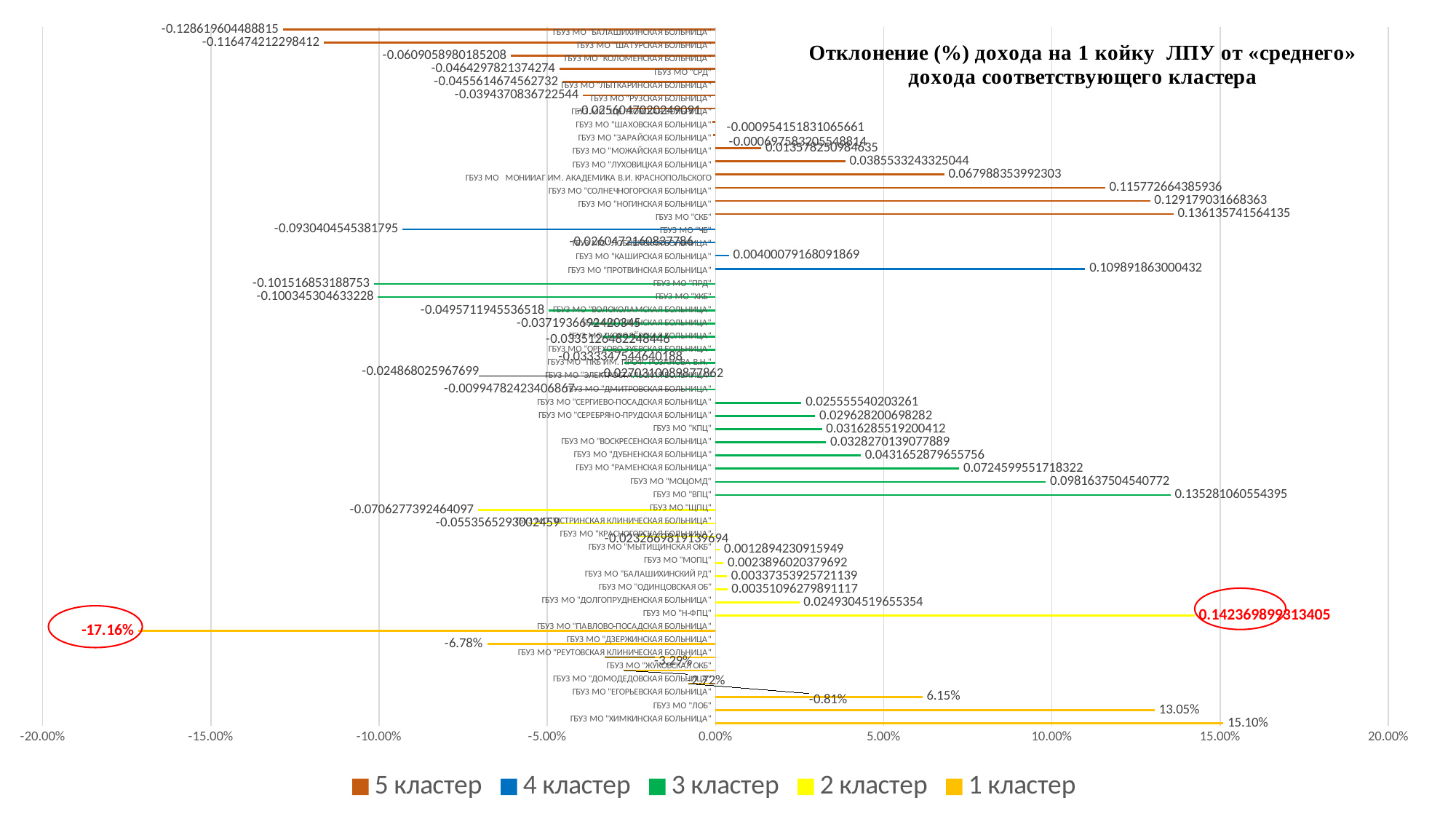

### Chart

| Category | 1 кластер | 2 кластер | 3 кластер | 4 кластер | 5 кластер |
|---|---|---|---|---|---|
| ГБУЗ МО "ХИМКИНСКАЯ БОЛЬНИЦА" | 0.15095937186140376 | None | None | None | None |
| ГБУЗ МО "ЛОБ" | 0.130546974782693 | None | None | None | None |
| ГБУЗ МО "ЕГОРЬЕВСКАЯ БОЛЬНИЦА" | 0.061499513936900396 | None | None | None | None |
| ГБУЗ МО "ДОМОДЕДОВСКАЯ БОЛЬНИЦА" | -0.00808143477043172 | None | None | None | None |
| ГБУЗ МО "ЖУКОВСКАЯ ОКБ" | -0.027238348844337255 | None | None | None | None |
| ГБУЗ МО "РЕУТОВСКАЯ КЛИНИЧЕСКАЯ БОЛЬНИЦА" | -0.032919413924788296 | None | None | None | None |
| ГБУЗ МО "ДЗЕРЖИНСКАЯ БОЛЬНИЦА" | -0.06779834568276158 | None | None | None | None |
| ГБУЗ МО "ПАВЛОВО-ПОСАДСКАЯ БОЛЬНИЦА" | -0.17159815970990475 | None | None | None | None |
| ГБУЗ МО "Н-ФПЦ" | None | 0.1423698993134046 | None | None | None |
| ГБУЗ МО "ДОЛГОПРУДНЕНСКАЯ БОЛЬНИЦА" | None | 0.02493045196553535 | None | None | None |
| ГБУЗ МО "ОДИНЦОВСКАЯ ОБ" | None | 0.00351096279891117 | None | None | None |
| ГБУЗ МО "БАЛАШИХИНСКИЙ РД" | None | 0.0033735392572113885 | None | None | None |
| ГБУЗ МО "МОПЦ" | None | 0.0023896020379691988 | None | None | None |
| ГБУЗ МО "МЫТИЩИНСКАЯ ОКБ" | None | 0.0012894230915948956 | None | None | None |
| ГБУЗ МО "КРАСНОГОРСКАЯ БОЛЬНИЦА" | None | -0.02326698191396943 | None | None | None |
| ГБУЗ МО "ИСТРИНСКАЯ КЛИНИЧЕСКАЯ БОЛЬНИЦА" | None | -0.05535652930024594 | None | None | None |
| ГБУЗ МО "ЩПЦ" | None | -0.07062773924640973 | None | None | None |
| ГБУЗ МО "ВПЦ" | None | None | 0.13528106055439476 | None | None |
| ГБУЗ МО "МОЦОМД" | None | None | 0.09816375045407716 | None | None |
| ГБУЗ МО "РАМЕНСКАЯ БОЛЬНИЦА" | None | None | 0.07245995517183224 | None | None |
| ГБУЗ МО "ДУБНЕНСКАЯ БОЛЬНИЦА" | None | None | 0.04316528796557563 | None | None |
| ГБУЗ МО "ВОСКРЕСЕНСКАЯ БОЛЬНИЦА" | None | None | 0.03282701390778891 | None | None |
| ГБУЗ МО "КПЦ" | None | None | 0.031628551920041215 | None | None |
| ГБУЗ МО "СЕРЕБРЯНО-ПРУДСКАЯ БОЛЬНИЦА" | None | None | 0.029628200698281974 | None | None |
| ГБУЗ МО "СЕРГИЕВО-ПОСАДСКАЯ БОЛЬНИЦА" | None | None | 0.025555540203261 | None | None |
| ГБУЗ МО "ДМИТРОВСКАЯ БОЛЬНИЦА" | None | None | -0.009947824234068665 | None | None |
| ГБУЗ МО "ЭЛЕКТРОСТАЛЬСКАЯ БОЛЬНИЦА" | None | None | -0.024868025967698982 | None | None |
| ГБУЗ МО "ПКБ ИМ. ПРОФ. РОЗАНОВА В.Н." | None | None | -0.027031008987786244 | None | None |
| ГБУЗ МО "ОРЕХОВО-ЗУЕВСКАЯ БОЛЬНИЦА" | None | None | -0.03333475446401881 | None | None |
| ГБУЗ МО "КОРОЛЁВСКАЯ БОЛЬНИЦА" | None | None | -0.03351264822484458 | None | None |
| ГБУЗ МО "КЛИНСКАЯ БОЛЬНИЦА" | None | None | -0.037193669242034516 | None | None |
| ГБУЗ МО "ВОЛОКОЛАМСКАЯ БОЛЬНИЦА" | None | None | -0.04957119455365184 | None | None |
| ГБУЗ МО "ХКБ" | None | None | -0.10034530463322798 | None | None |
| ГБУЗ МО "ПРД" | None | None | -0.10151685318875318 | None | None |
| ГБУЗ МО "ПРОТВИНСКАЯ БОЛЬНИЦА" | None | None | None | 0.10989186300043173 | None |
| ГБУЗ МО "КАШИРСКАЯ БОЛЬНИЦА" | None | None | None | 0.00400079168091869 | None |
| ГБУЗ МО "ЛОБНЕНСКАЯ БОЛЬНИЦА" | None | None | None | -0.02604721608377855 | None |
| ГБУЗ МО "ЧБ" | None | None | None | -0.09304045453817951 | None |
| ГБУЗ МО "СКБ" | None | None | None | None | 0.13613574156413488 |
| ГБУЗ МО "НОГИНСКАЯ БОЛЬНИЦА" | None | None | None | None | 0.1291790316683629 |
| ГБУЗ МО "СОЛНЕЧНОГОРСКАЯ БОЛЬНИЦА" | None | None | None | None | 0.11577266438593628 |
| ГБУЗ МО   МОНИИАГ ИМ. АКАДЕМИКА В.И. КРАСНОПОЛЬСКОГО | None | None | None | None | 0.06798835399230296 |
| ГБУЗ МО "ЛУХОВИЦКАЯ БОЛЬНИЦА" | None | None | None | None | 0.038553324332504364 |
| ГБУЗ МО "МОЖАЙСКАЯ БОЛЬНИЦА" | None | None | None | None | 0.013578250984634974 |
| ГБУЗ МО "ЗАРАЙСКАЯ БОЛЬНИЦА" | None | None | None | None | -0.0006975832055488141 |
| ГБУЗ МО "ШАХОВСКАЯ БОЛЬНИЦА" | None | None | None | None | -0.0009541518310656613 |
| ГБУЗ МО "ЩЕЛКОВСКАЯ БОЛЬНИЦА" | None | None | None | None | -0.025604702024909134 |
| ГБУЗ МО "РУЗСКАЯ БОЛЬНИЦА" | None | None | None | None | -0.039437083672254354 |
| ГБУЗ МО "ЛЫТКАРИНСКАЯ БОЛЬНИЦА" | None | None | None | None | -0.04556146745627319 |
| ГБУЗ МО "СРД" | None | None | None | None | -0.04642978213742736 |
| ГБУЗ МО "КОЛОМЕНСКАЯ БОЛЬНИЦА" | None | None | None | None | -0.06090589801852075 |
| ГБУЗ МО "ШАТУРСКАЯ БОЛЬНИЦА" | None | None | None | None | -0.11647421229841225 |
| ГБУЗ МО "БАЛАШИХИНСКАЯ БОЛЬНИЦА" | None | None | None | None | -0.12861960448881507 |